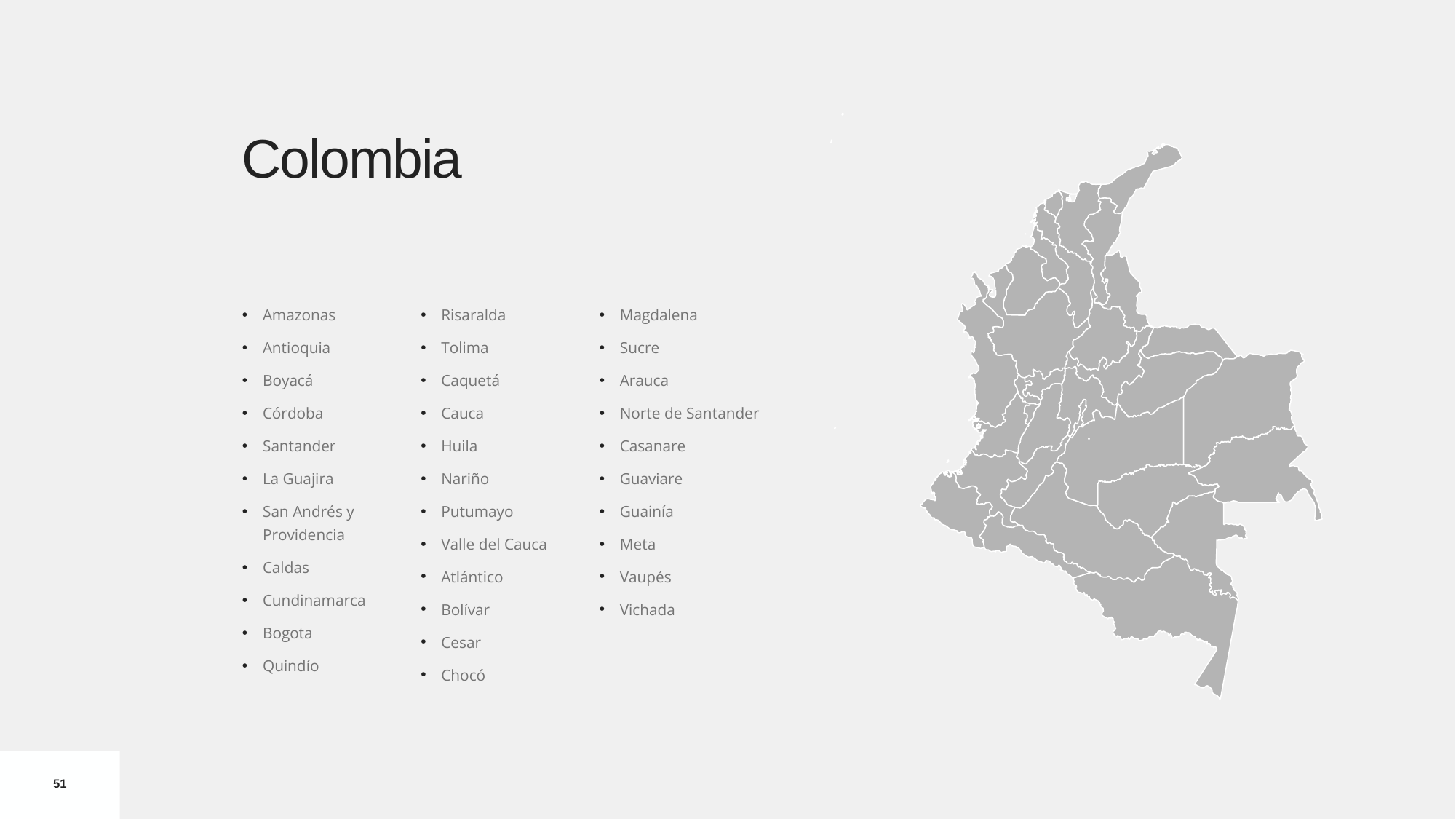

# Colombia

Amazonas
Antioquia
Boyacá
Córdoba
Santander
La Guajira
San Andrés y Providencia
Caldas
Cundinamarca
Bogota
Quindío
Risaralda
Tolima
Caquetá
Cauca
Huila
Nariño
Putumayo
Valle del Cauca
Atlántico
Bolívar
Cesar
Chocó
Magdalena
Sucre
Arauca
Norte de Santander
Casanare
Guaviare
Guainía
Meta
Vaupés
Vichada